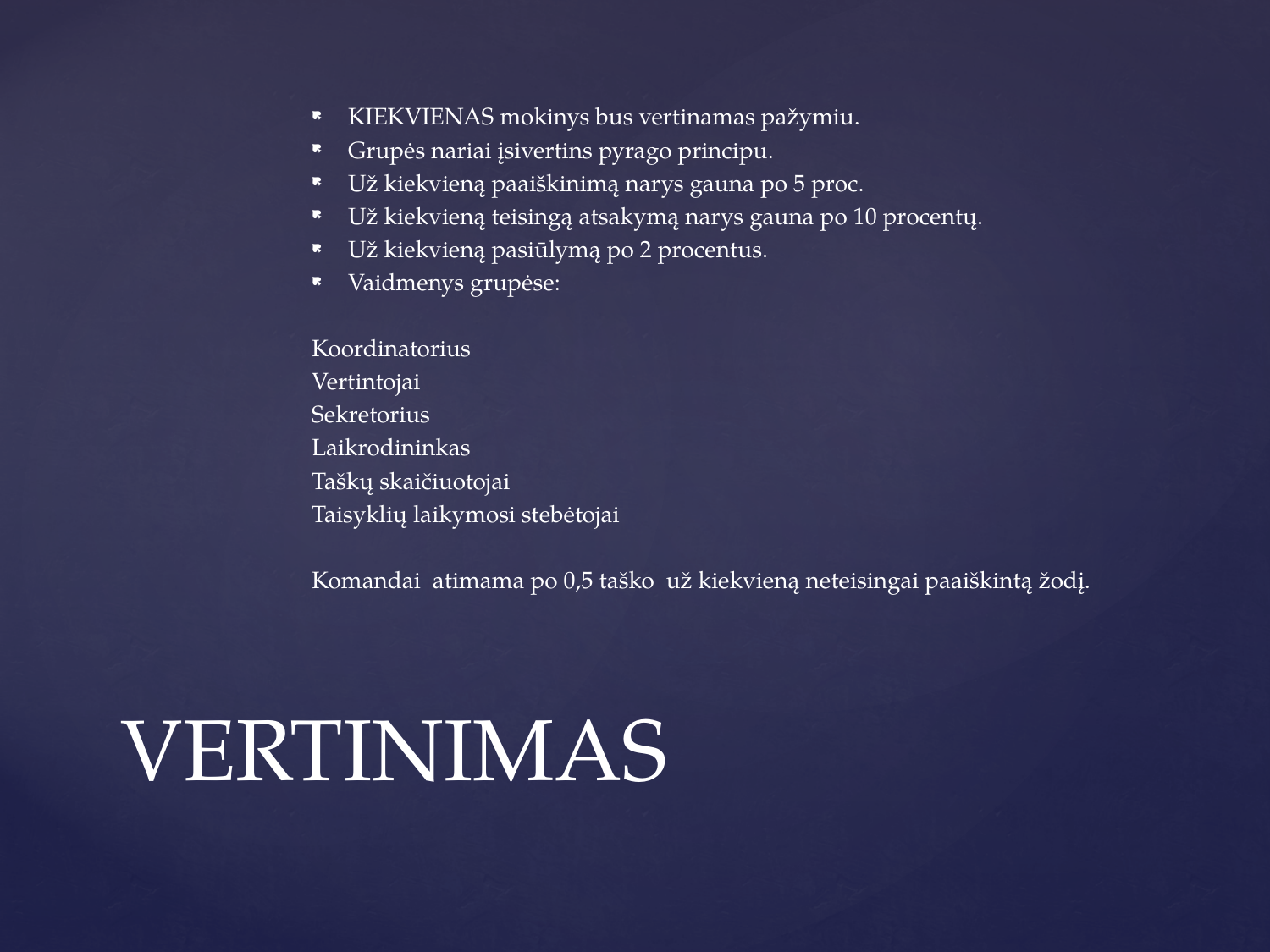

KIEKVIENAS mokinys bus vertinamas pažymiu.
Grupės nariai įsivertins pyrago principu.
Už kiekvieną paaiškinimą narys gauna po 5 proc.
Už kiekvieną teisingą atsakymą narys gauna po 10 procentų.
Už kiekvieną pasiūlymą po 2 procentus.
Vaidmenys grupėse:

Koordinatorius
Vertintojai
Sekretorius
Laikrodininkas
Taškų skaičiuotojai
Taisyklių laikymosi stebėtojai

Komandai  atimama po 0,5 taško  už kiekvieną neteisingai paaiškintą žodį.

# VERTINIMAS